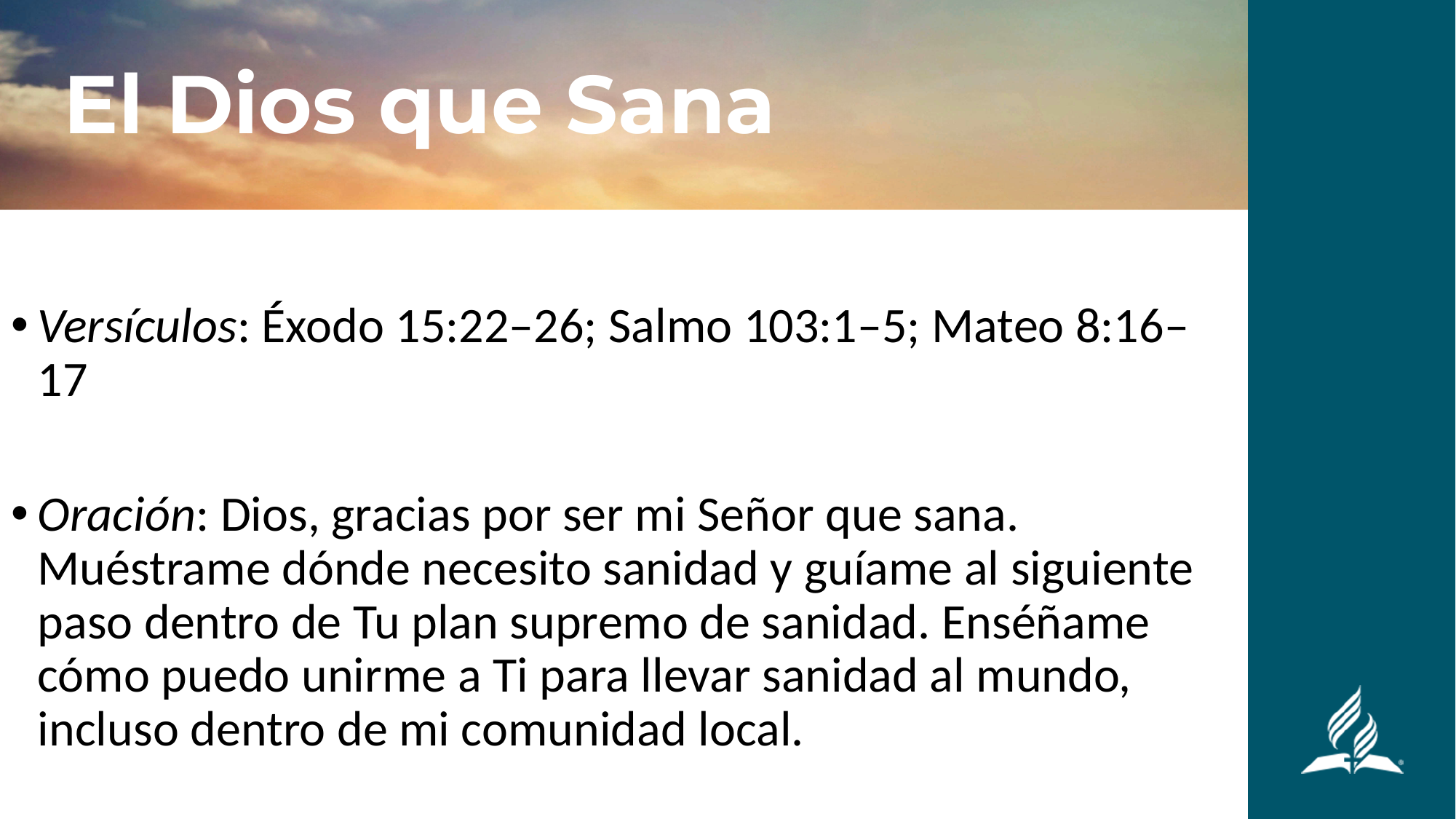

El Dios que Sana

Versículos: Éxodo 15:22–26; Salmo 103:1–5; Mateo 8:16–17

Oración: Dios, gracias por ser mi Señor que sana. Muéstrame dónde necesito sanidad y guíame al siguiente paso dentro de Tu plan supremo de sanidad. Enséñame cómo puedo unirme a Ti para llevar sanidad al mundo, incluso dentro de mi comunidad local.